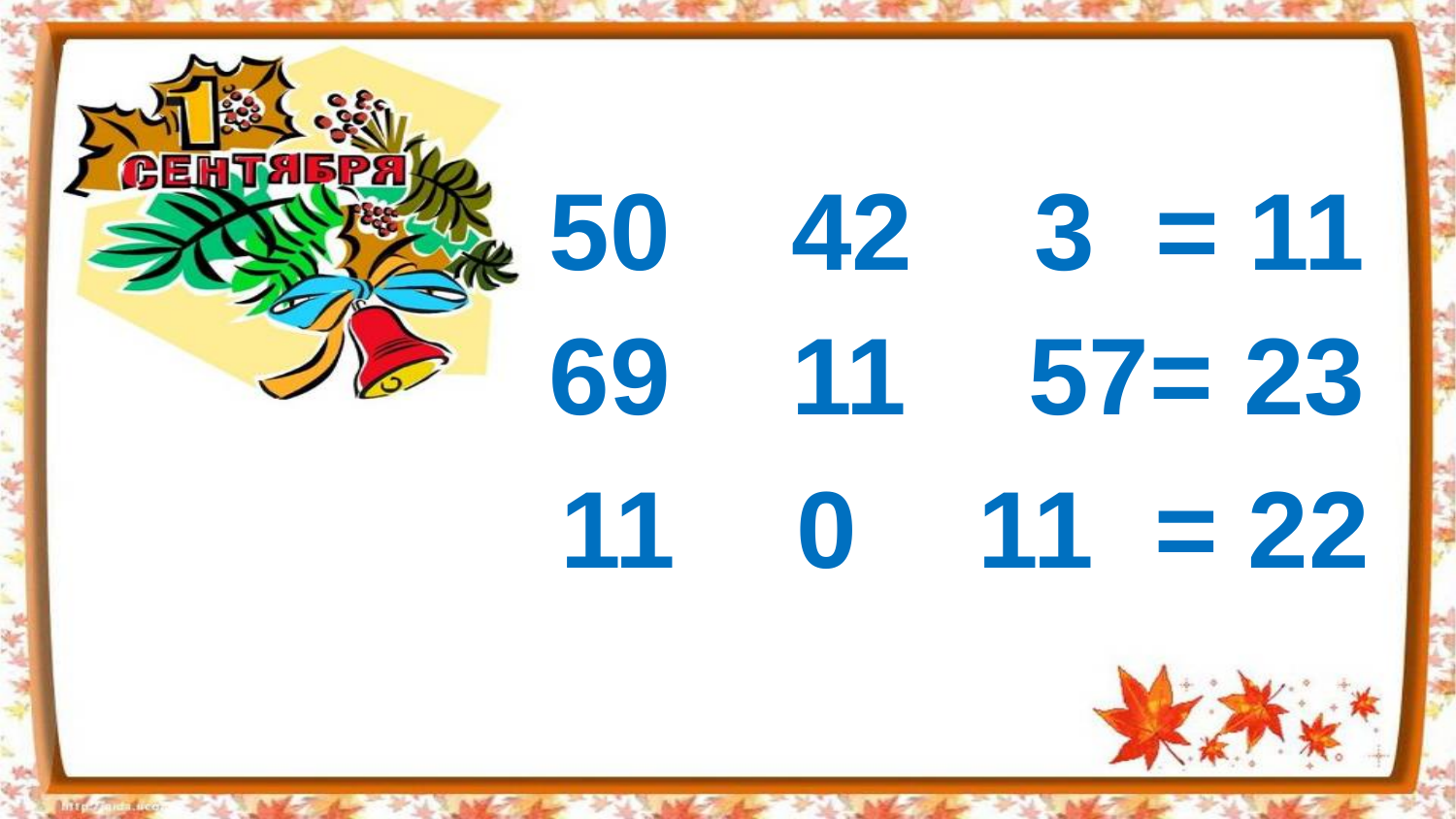

50    42    3  = 11
69    11    57= 23
11    0    11  = 22